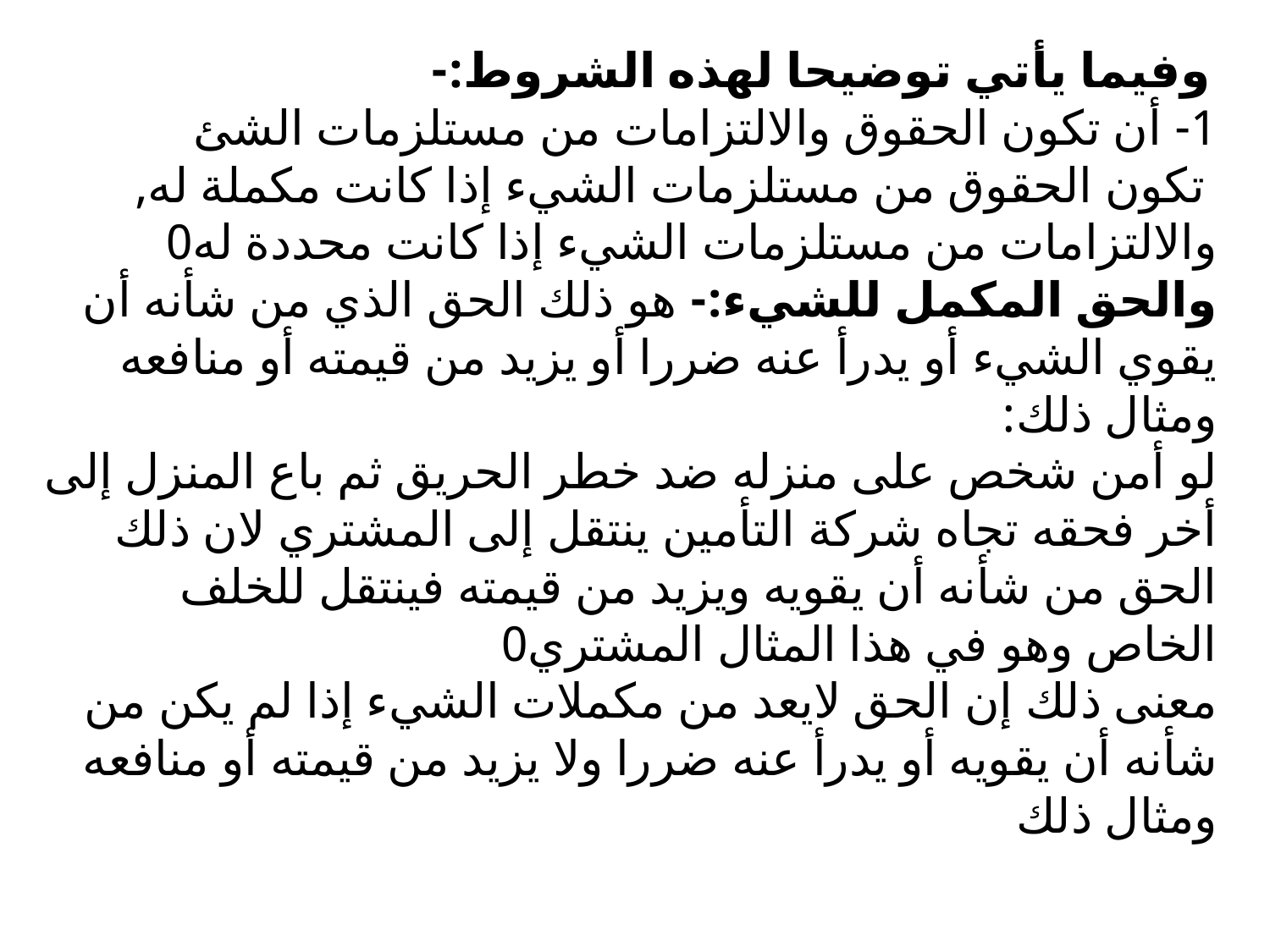

# وفيما يأتي توضيحا لهذه الشروط:- 1- أن تكون الحقوق والالتزامات من مستلزمات الشئ تكون الحقوق من مستلزمات الشيء إذا كانت مكملة له, والالتزامات من مستلزمات الشيء إذا كانت محددة له0 والحق المكمل للشيء:- هو ذلك الحق الذي من شأنه أن يقوي الشيء أو يدرأ عنه ضررا أو يزيد من قيمته أو منافعه ومثال ذلك: لو أمن شخص على منزله ضد خطر الحريق ثم باع المنزل إلى أخر فحقه تجاه شركة التأمين ينتقل إلى المشتري لان ذلك الحق من شأنه أن يقويه ويزيد من قيمته فينتقل للخلف الخاص وهو في هذا المثال المشتري0 معنى ذلك إن الحق لايعد من مكملات الشيء إذا لم يكن من شأنه أن يقويه أو يدرأ عنه ضررا ولا يزيد من قيمته أو منافعه ومثال ذلك